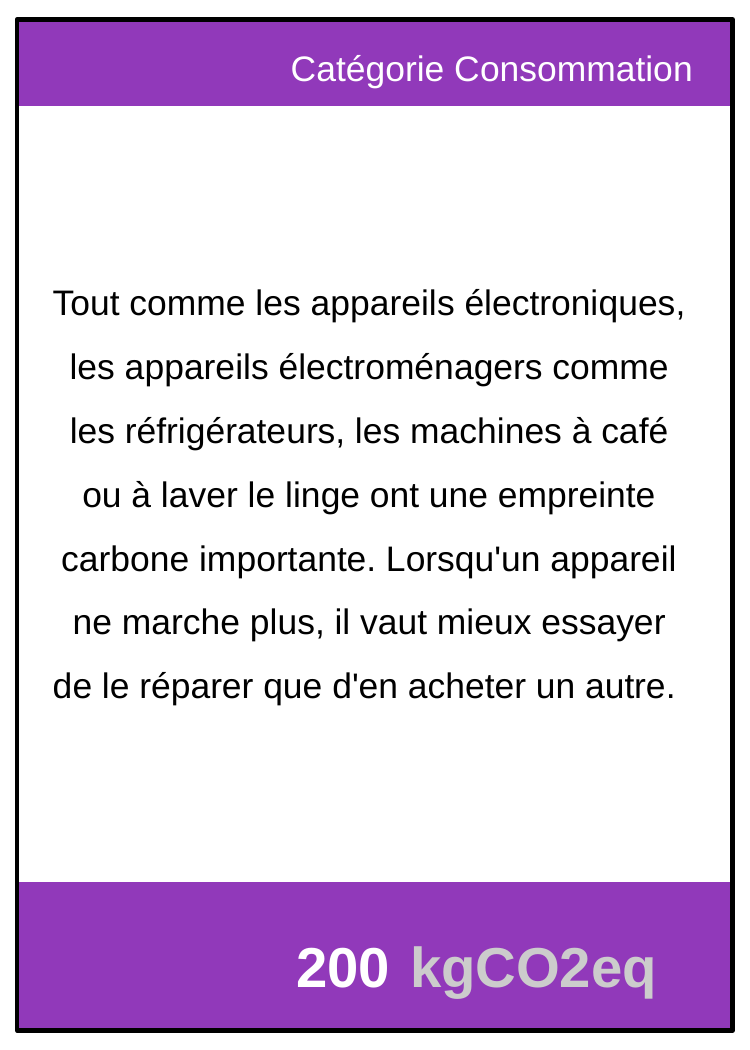

Catégorie Consommation

Tout comme les appareils électroniques, les appareils électroménagers comme les réfrigérateurs, les machines à café ou à laver le linge ont une empreinte carbone importante. Lorsqu'un appareil ne marche plus, il vaut mieux essayer de le réparer que d'en acheter un autre.

200
kgCO2eq